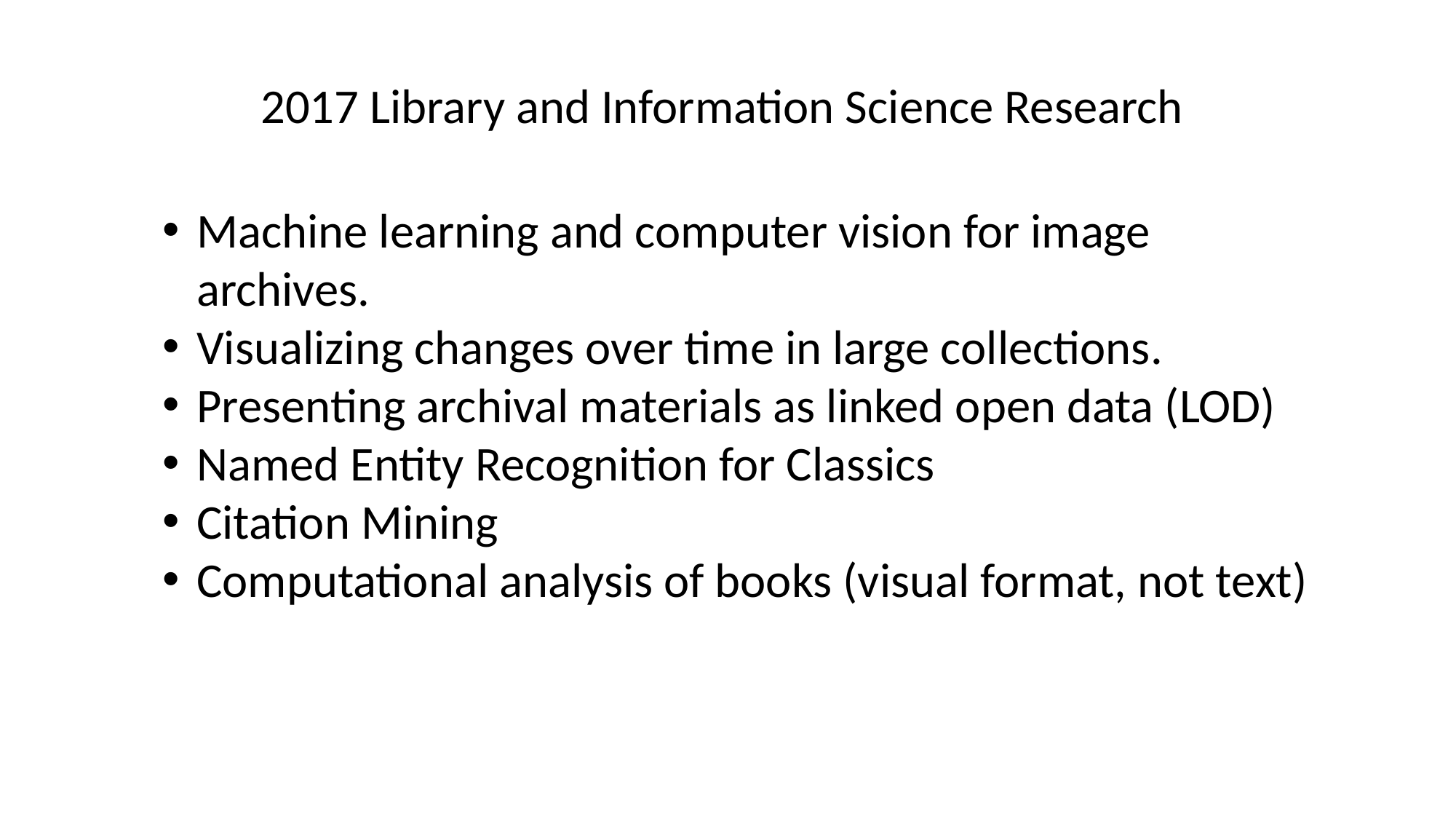

2017 Library and Information Science Research
Machine learning and computer vision for image archives.
Visualizing changes over time in large collections.
Presenting archival materials as linked open data (LOD)
Named Entity Recognition for Classics
Citation Mining
Computational analysis of books (visual format, not text)